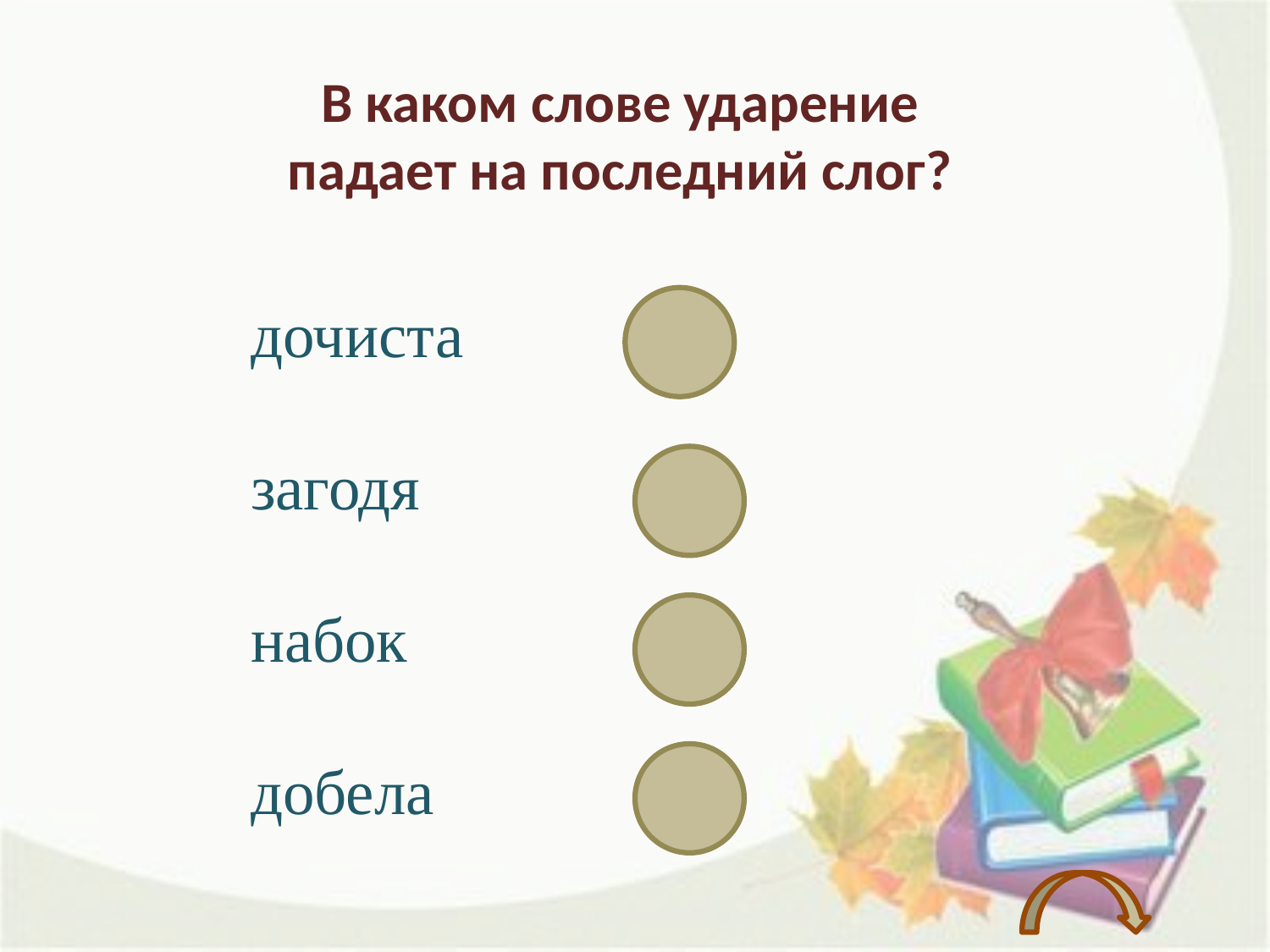

В каком слове ударение падает на последний слог?
дочиста

загодя

набок

добела